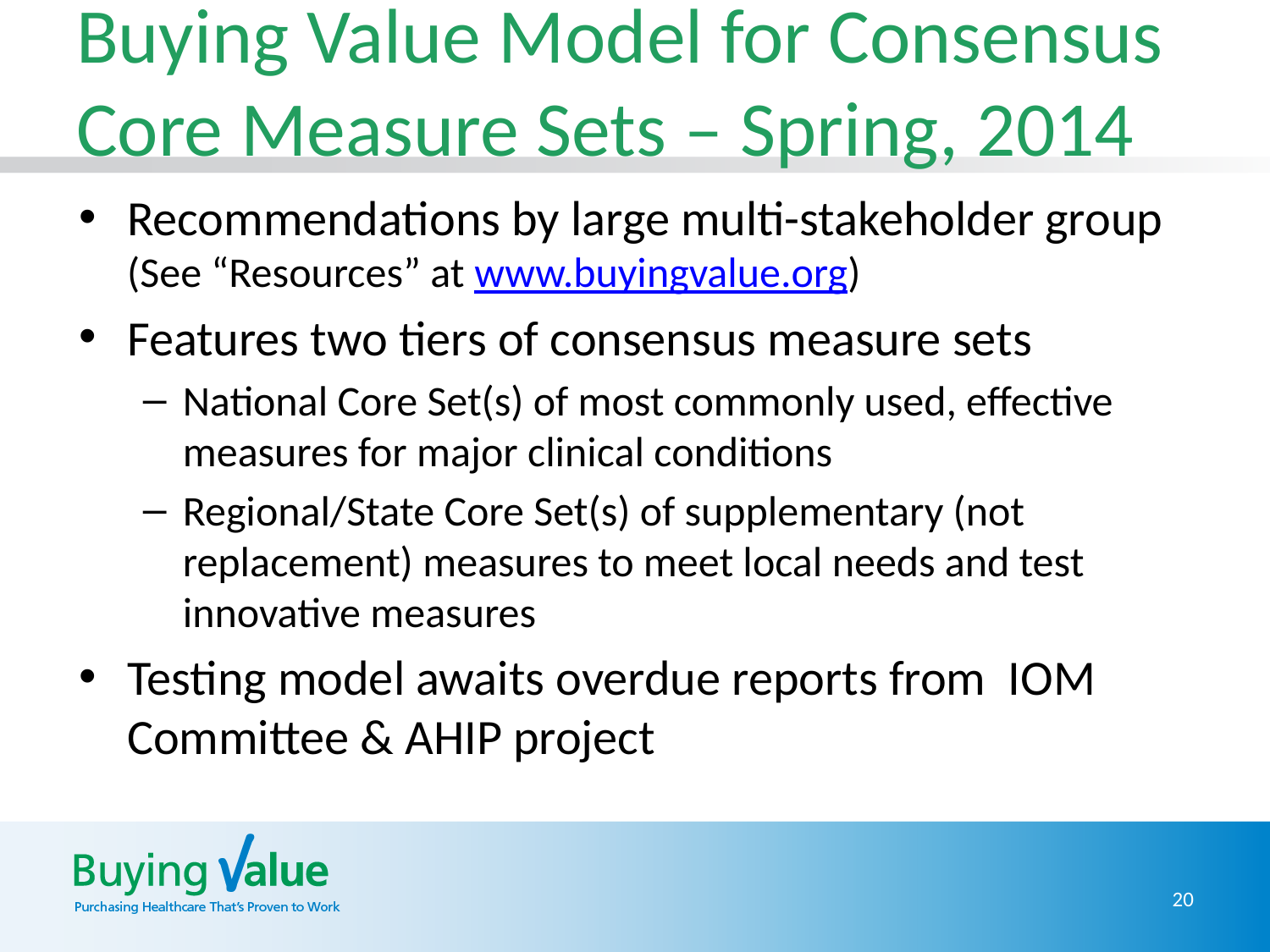

# Buying Value Model for Consensus Core Measure Sets – Spring, 2014
Recommendations by large multi-stakeholder group (See “Resources” at www.buyingvalue.org)
Features two tiers of consensus measure sets
National Core Set(s) of most commonly used, effective measures for major clinical conditions
Regional/State Core Set(s) of supplementary (not replacement) measures to meet local needs and test innovative measures
Testing model awaits overdue reports from  IOM Committee & AHIP project

20